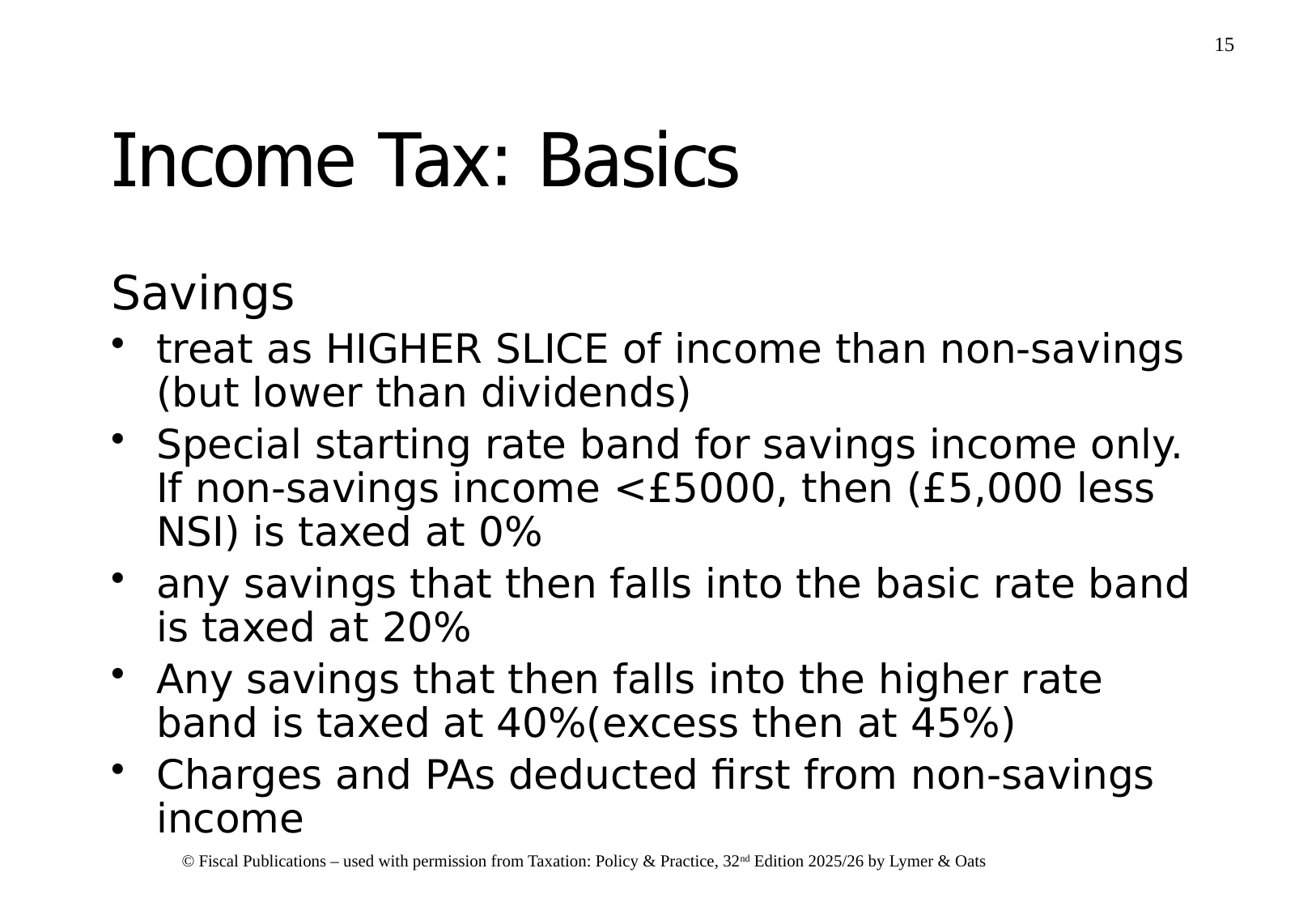

# Income Tax: Basics
Savings
treat as HIGHER SLICE of income than non-savings (but lower than dividends)
Special starting rate band for savings income only. If non-savings income <£5000, then (£5,000 less NSI) is taxed at 0%
any savings that then falls into the basic rate band is taxed at 20%
Any savings that then falls into the higher rate band is taxed at 40%(excess then at 45%)
Charges and PAs deducted first from non-savings income